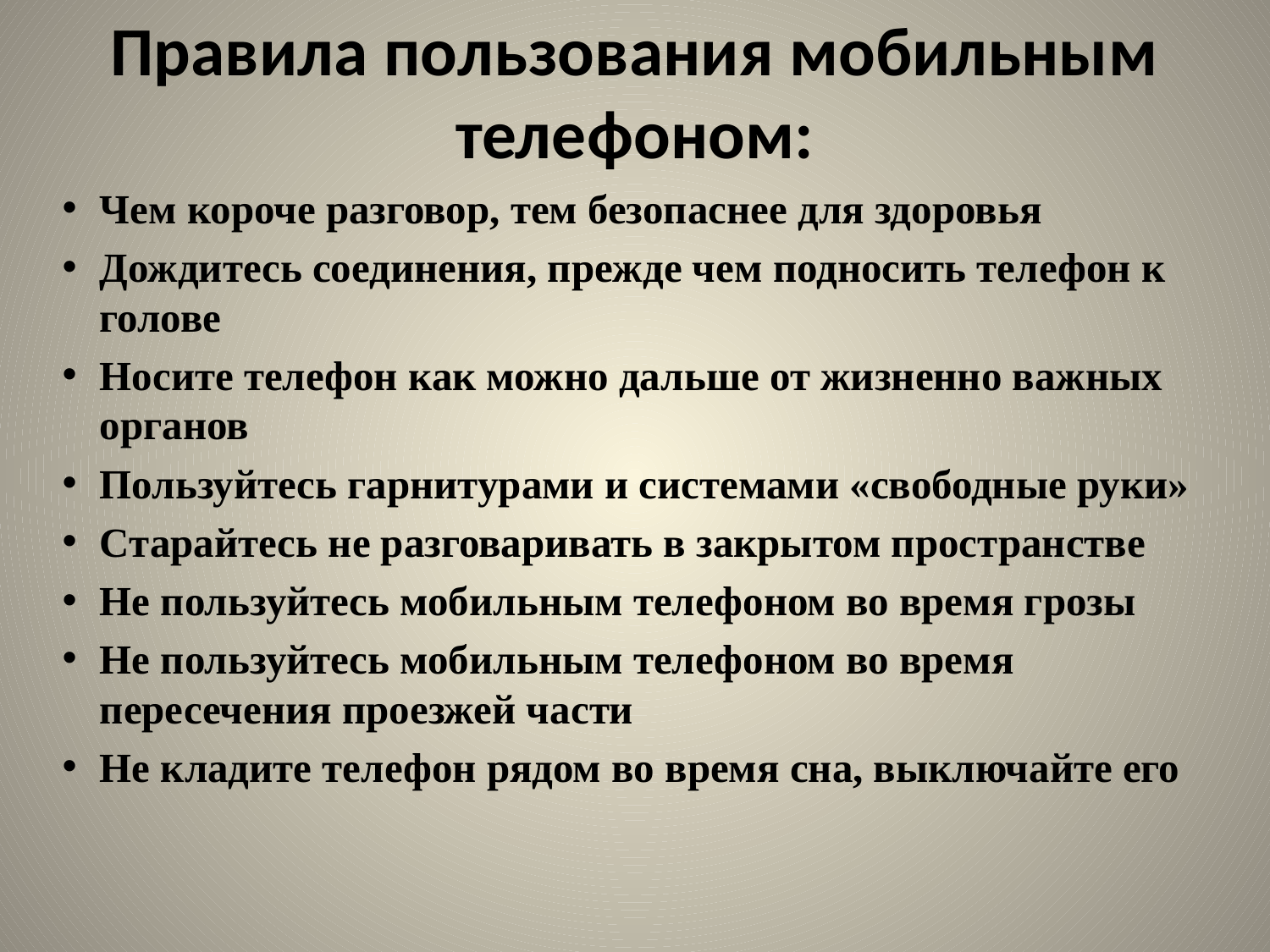

# Правила пользования мобильным телефоном:
Чем короче разговор, тем безопаснее для здоровья
Дождитесь соединения, прежде чем подносить телефон к голове
Носите телефон как можно дальше от жизненно важных органов
Пользуйтесь гарнитурами и системами «свободные руки»
Старайтесь не разговаривать в закрытом пространстве
Не пользуйтесь мобильным телефоном во время грозы
Не пользуйтесь мобильным телефоном во время пересечения проезжей части
Не кладите телефон рядом во время сна, выключайте его